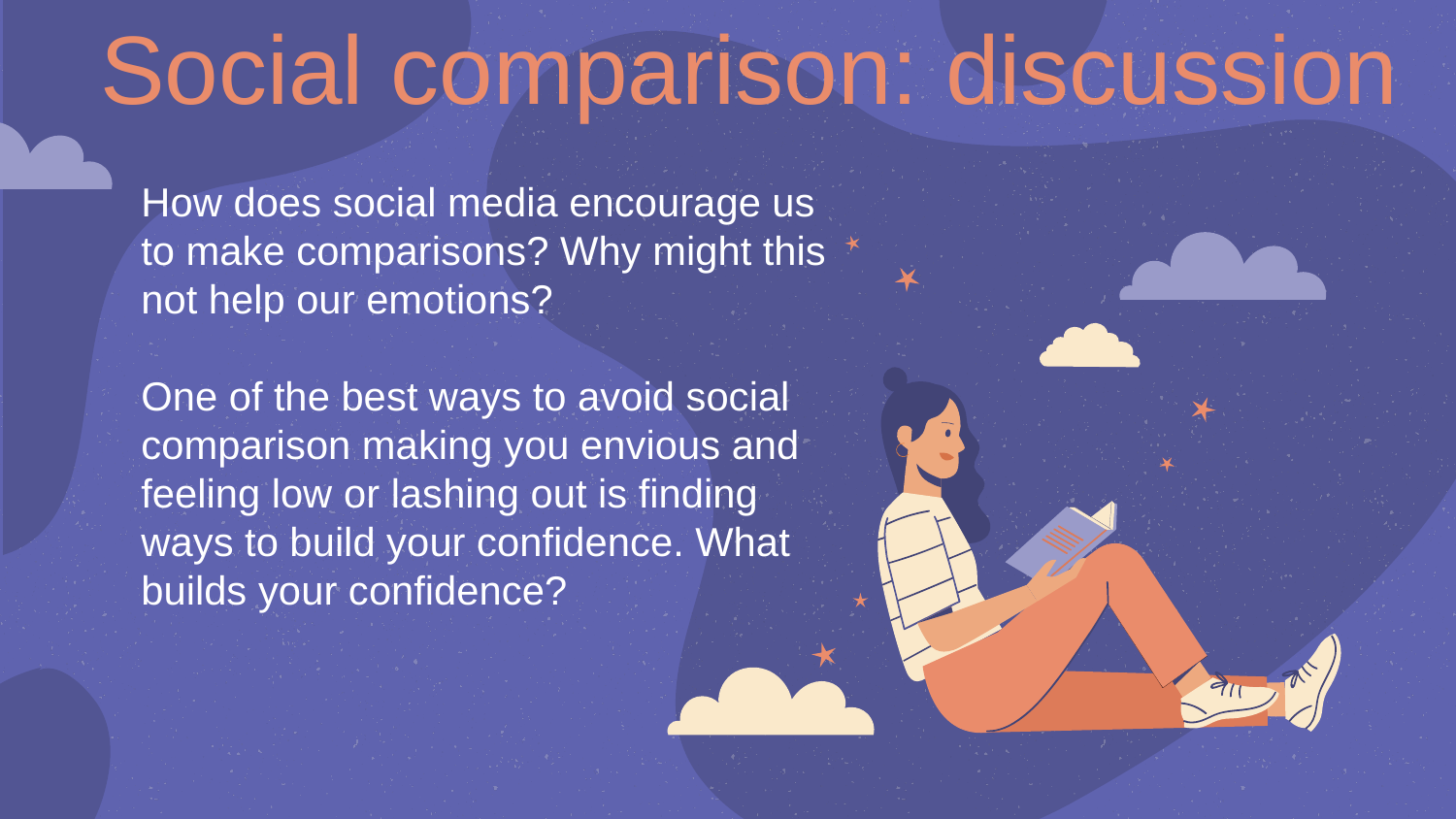

# Social comparison: discussion
How does social media encourage us to make comparisons? Why might this not help our emotions?

One of the best ways to avoid social comparison making you envious and feeling low or lashing out is finding ways to build your confidence. What builds your confidence?